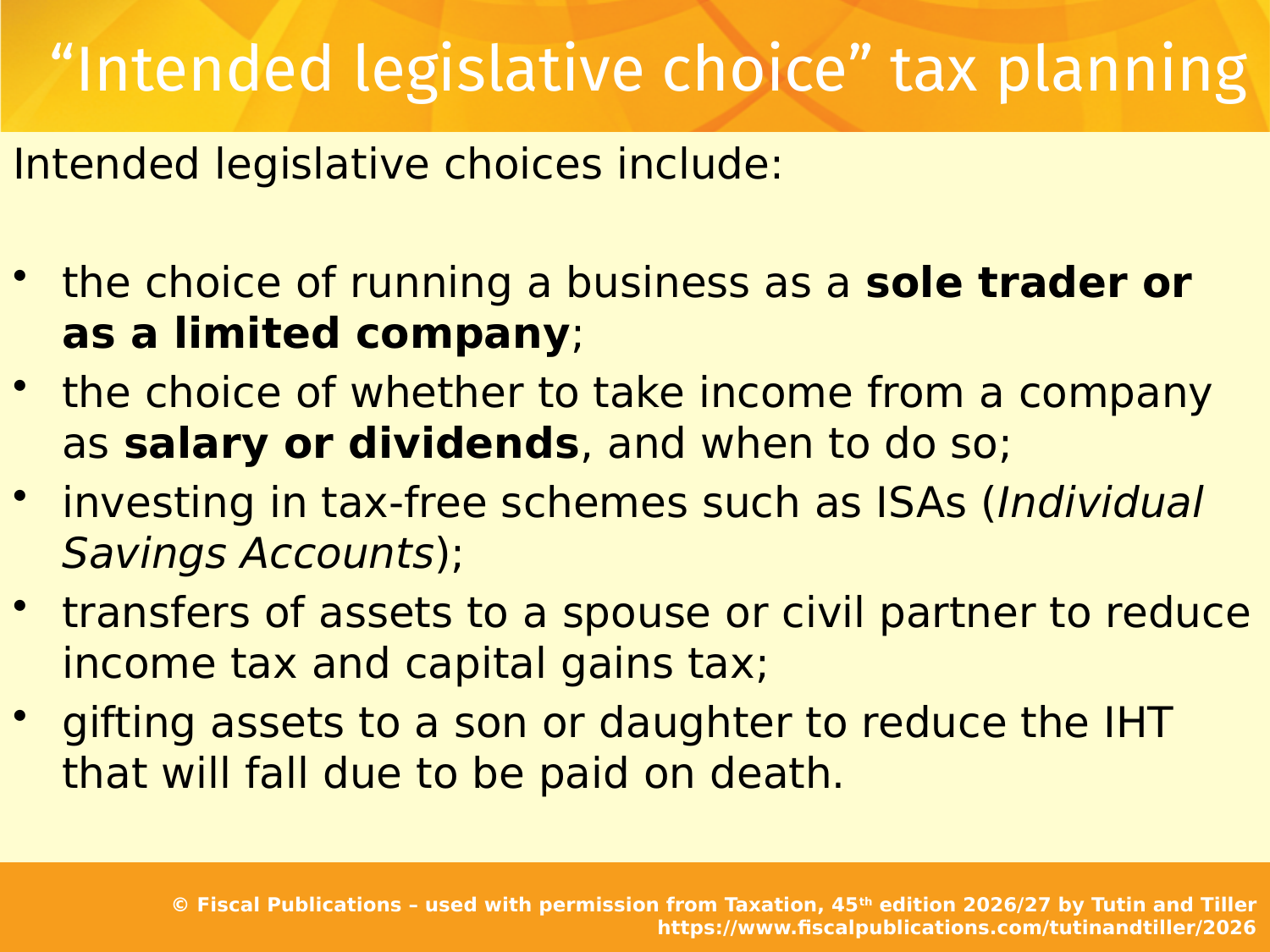

# “Intended legislative choice” tax planning
Intended legislative choices include:

the choice of running a business as a sole trader or as a limited company;
the choice of whether to take income from a company as salary or dividends, and when to do so;
investing in tax-free schemes such as ISAs (Individual Savings Accounts);
transfers of assets to a spouse or civil partner to reduce income tax and capital gains tax;
gifting assets to a son or daughter to reduce the IHT that will fall due to be paid on death.